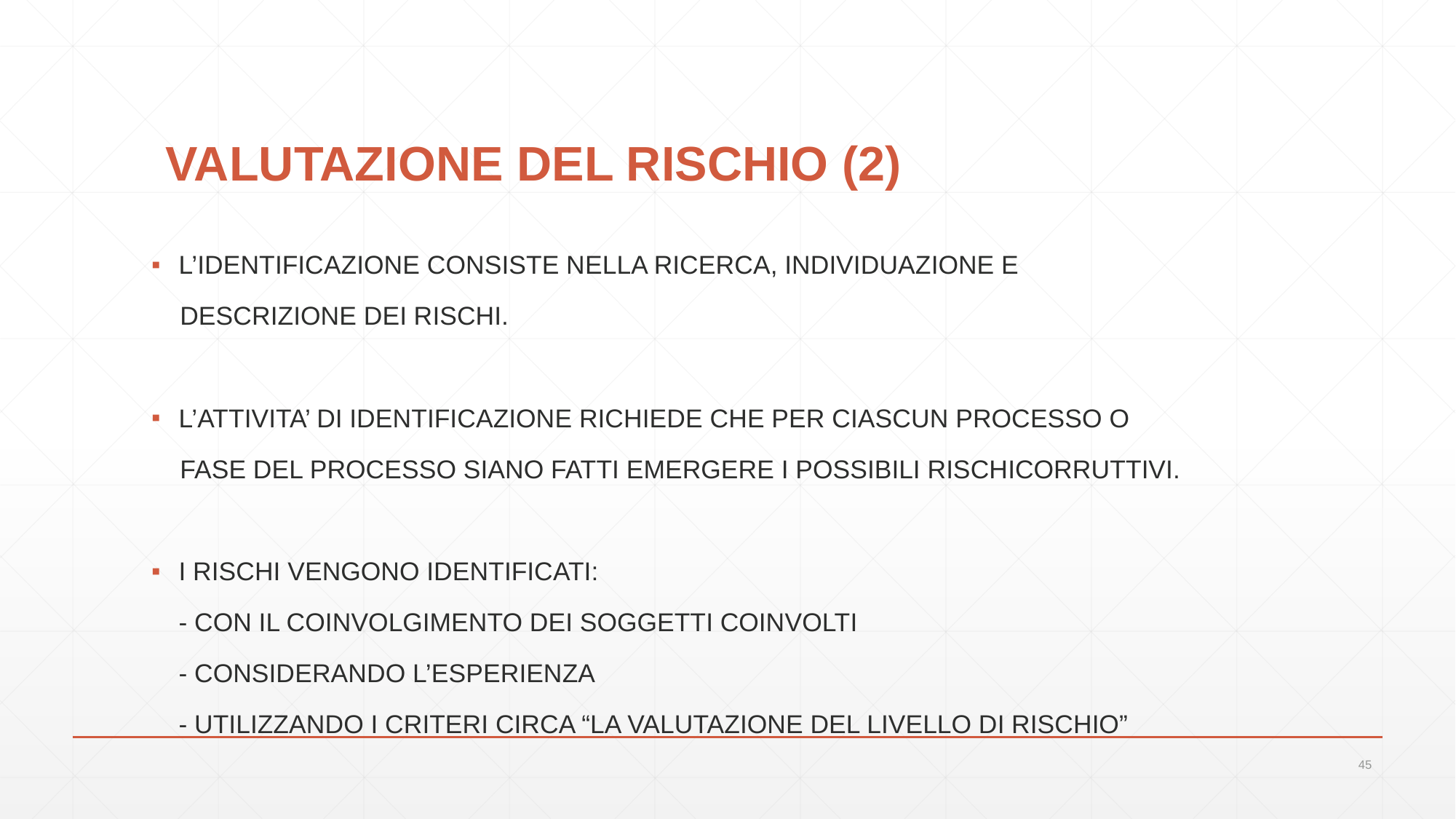

# VALUTAZIONE DEL RISCHIO (2)
L’IDENTIFICAZIONE CONSISTE NELLA RICERCA, INDIVIDUAZIONE E
    DESCRIZIONE DEI RISCHI.

L’ATTIVITA’ DI IDENTIFICAZIONE RICHIEDE CHE PER CIASCUN PROCESSO O
    FASE DEL PROCESSO SIANO FATTI EMERGERE I POSSIBILI RISCHICORRUTTIVI.

I RISCHI VENGONO IDENTIFICATI:
	- CON IL COINVOLGIMENTO DEI SOGGETTI COINVOLTI
	- CONSIDERANDO L’ESPERIENZA
	- UTILIZZANDO I CRITERI CIRCA “LA VALUTAZIONE DEL LIVELLO DI RISCHIO”

45